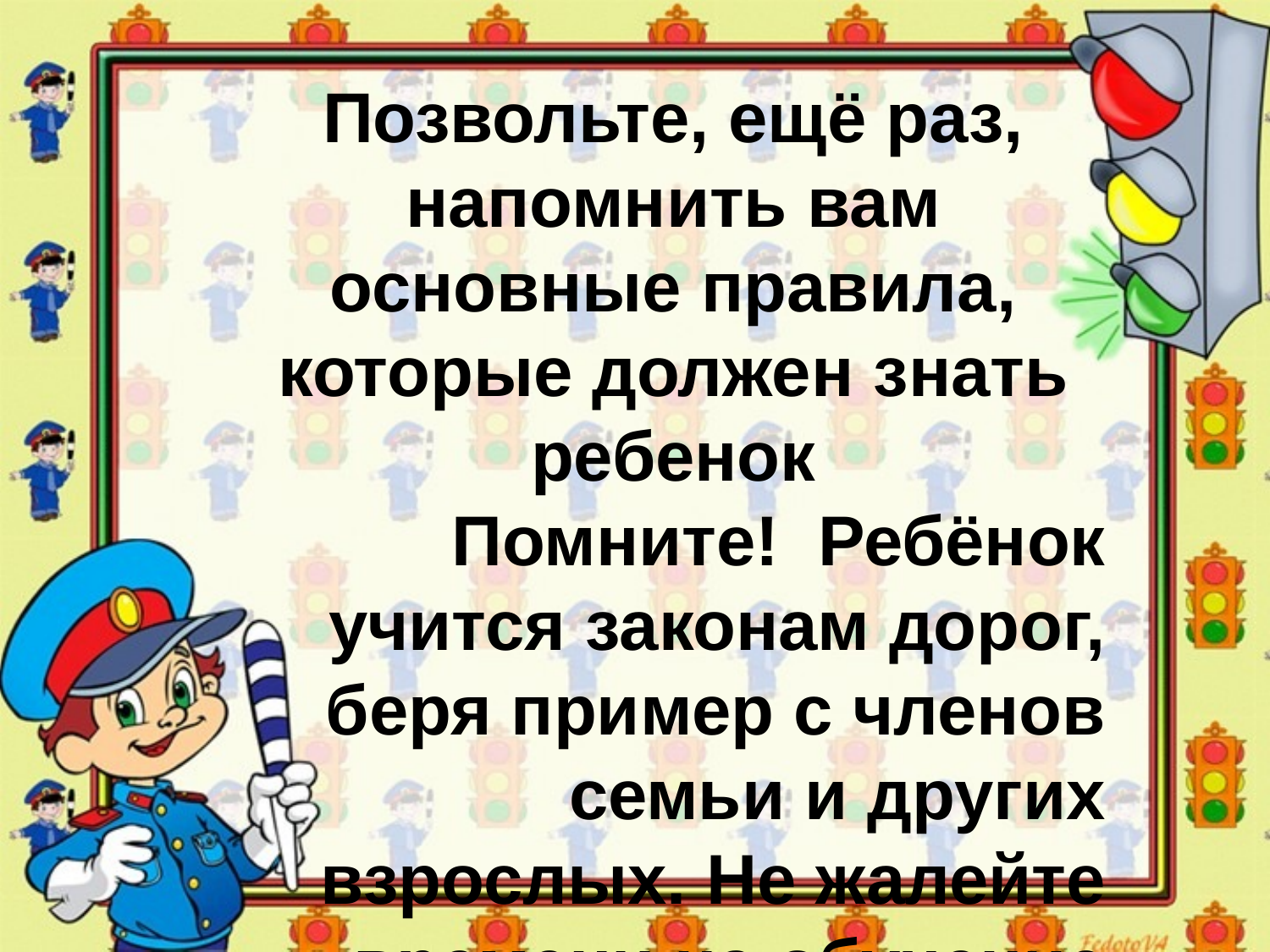

Позвольте, ещё раз, напомнить вам основные правила, которые должен знать ребенок
Помните!  Ребёнок учится законам дорог, беря пример с членов семьи и других взрослых. Не жалейте времени на обучение детей поведению на дороге.